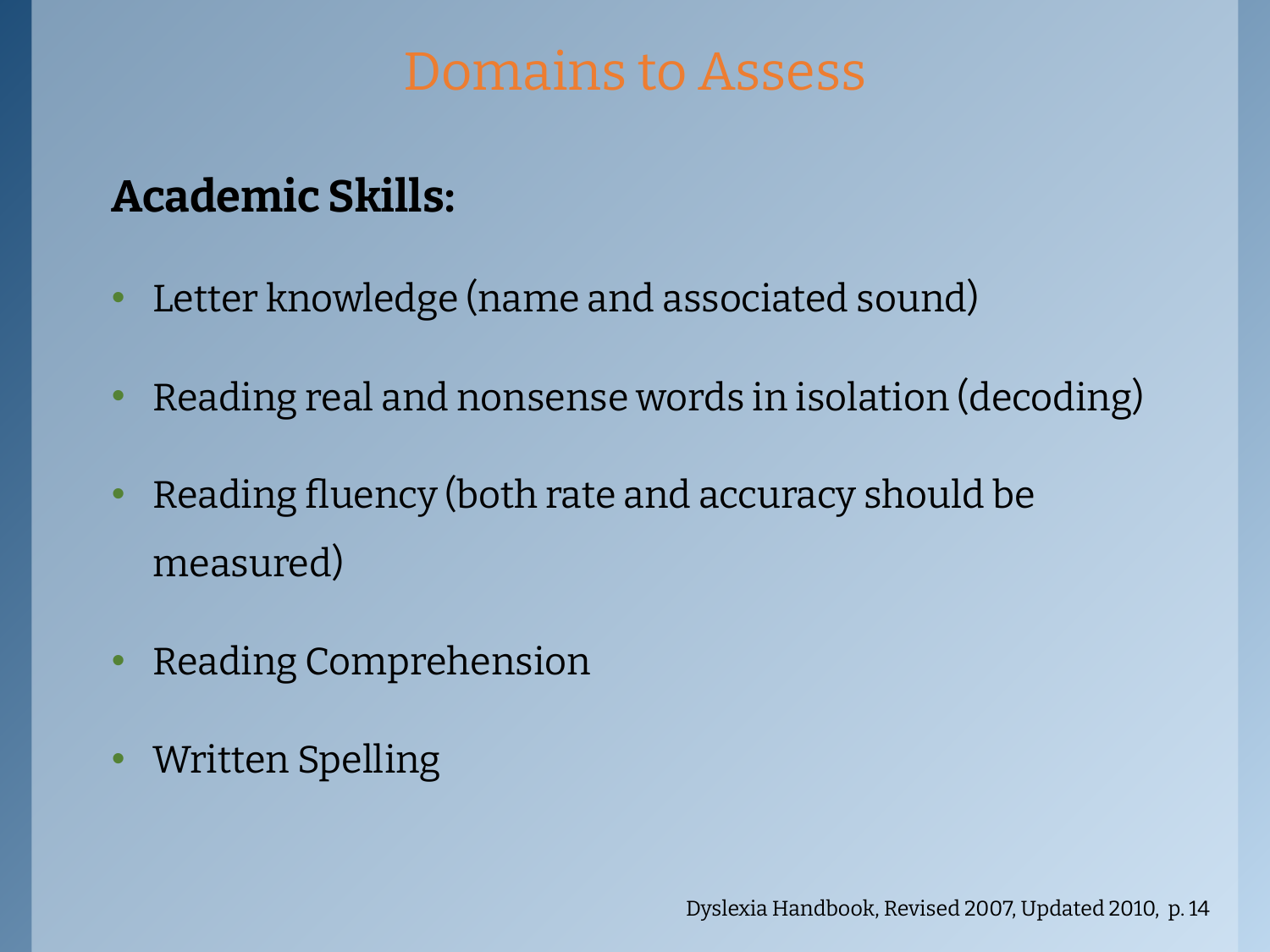

# Domains to Assess
Academic Skills:
Letter knowledge (name and associated sound)
Reading real and nonsense words in isolation (decoding)
Reading fluency (both rate and accuracy should be measured)
Reading Comprehension
Written Spelling
Dyslexia Handbook, Revised 2007, Updated 2010,  p. 14